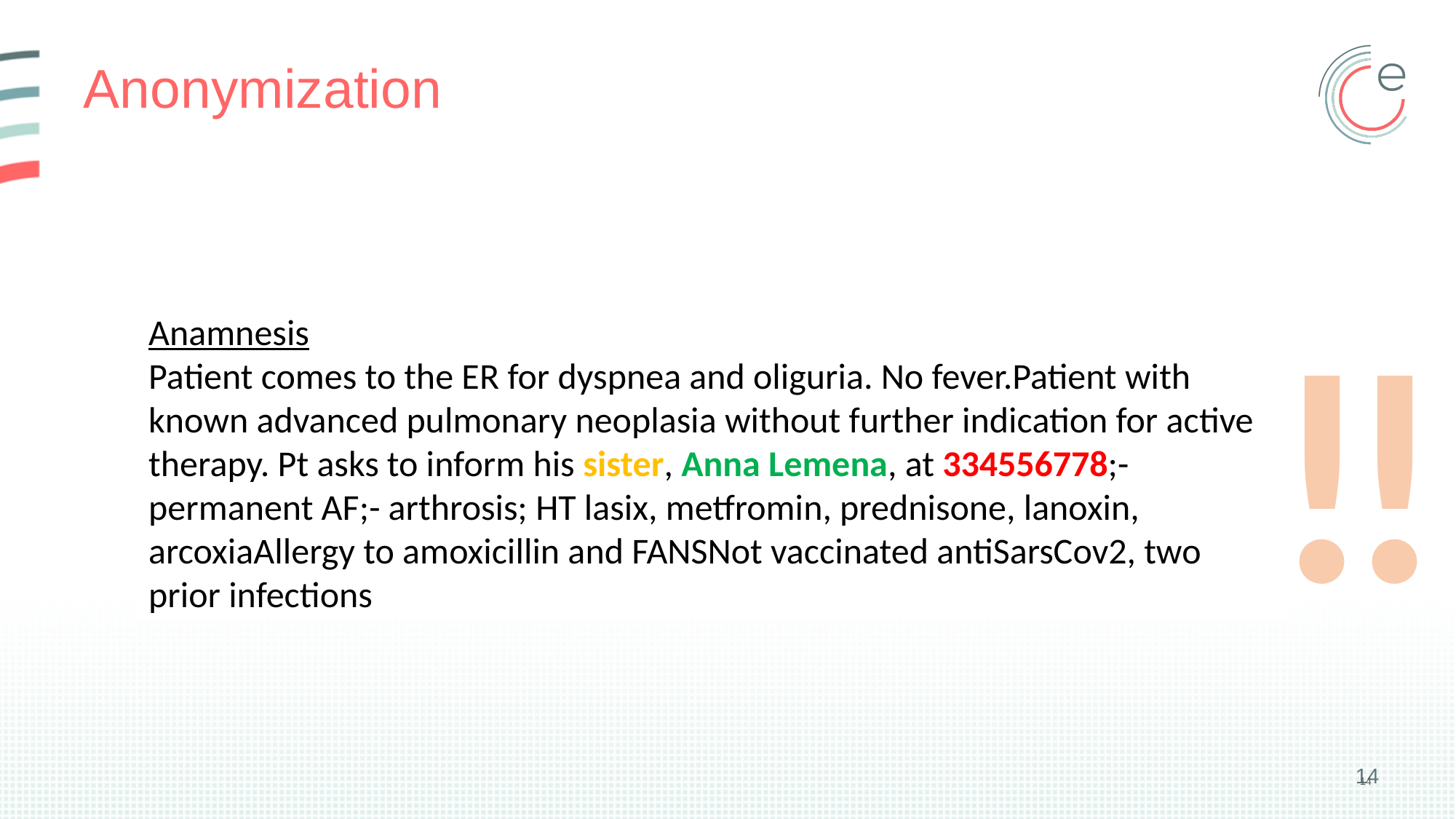

# Anonymization
!
!
Anamnesis
Patient comes to the ER for dyspnea and oliguria. No fever.Patient with known advanced pulmonary neoplasia without further indication for active therapy. Pt asks to inform his sister, Anna Lemena, at 334556778;- permanent AF;- arthrosis; HT lasix, metfromin, prednisone, lanoxin, arcoxiaAllergy to amoxicillin and FANSNot vaccinated antiSarsCov2, two prior infections
14